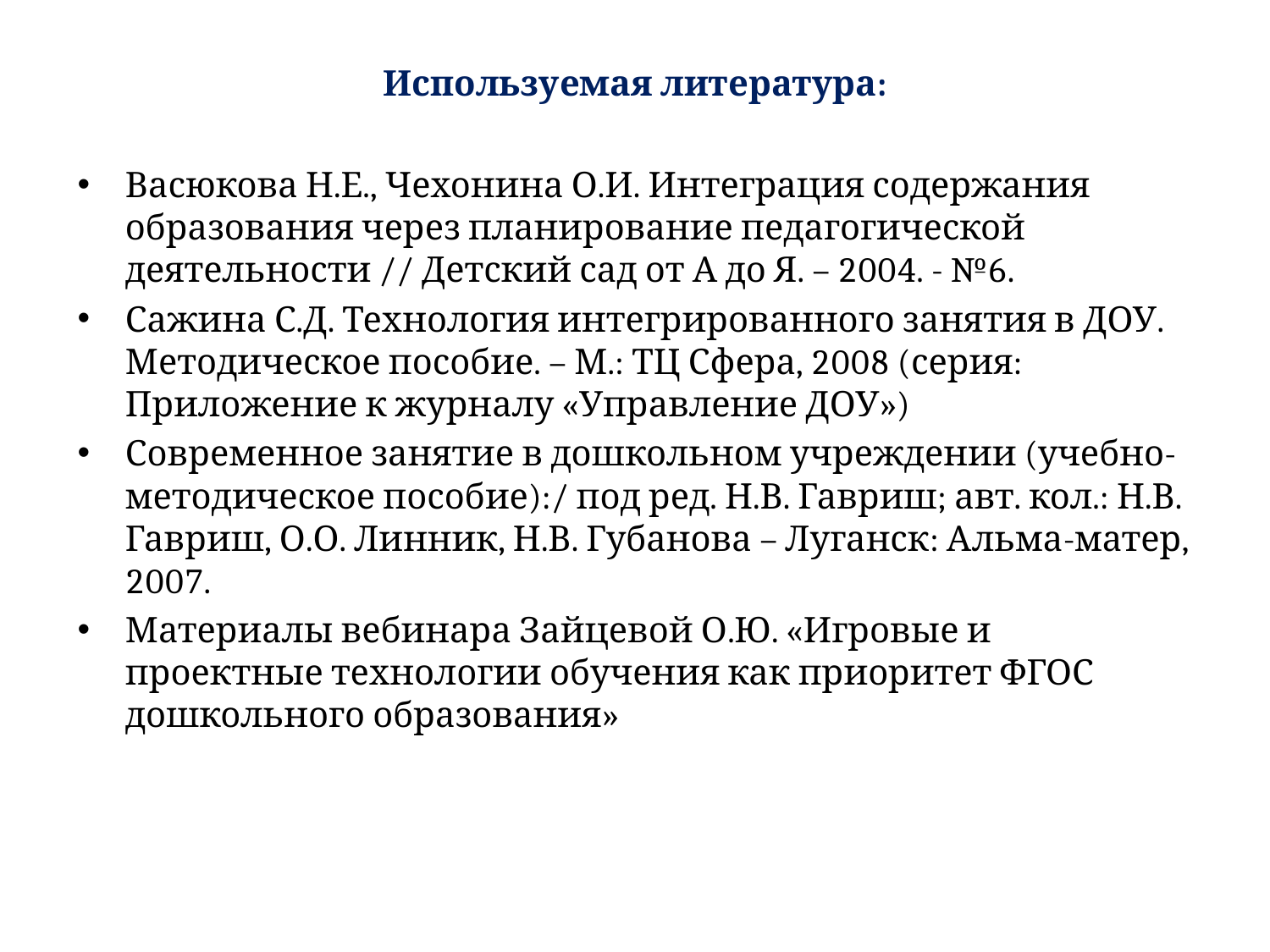

# Используемая литература:
Васюкова Н.Е., Чехонина О.И. Интеграция содержания образования через планирование педагогической деятельности // Детский сад от А до Я. – 2004. - №6.
Сажина С.Д. Технология интегрированного занятия в ДОУ. Методическое пособие. – М.: ТЦ Сфера, 2008 (серия: Приложение к журналу «Управление ДОУ»)
Современное занятие в дошкольном учреждении (учебно-методическое пособие):/ под ред. Н.В. Гавриш; авт. кол.: Н.В. Гавриш, О.О. Линник, Н.В. Губанова – Луганск: Альма-матер, 2007.
Материалы вебинара Зайцевой О.Ю. «Игровые и проектные технологии обучения как приоритет ФГОС дошкольного образования»